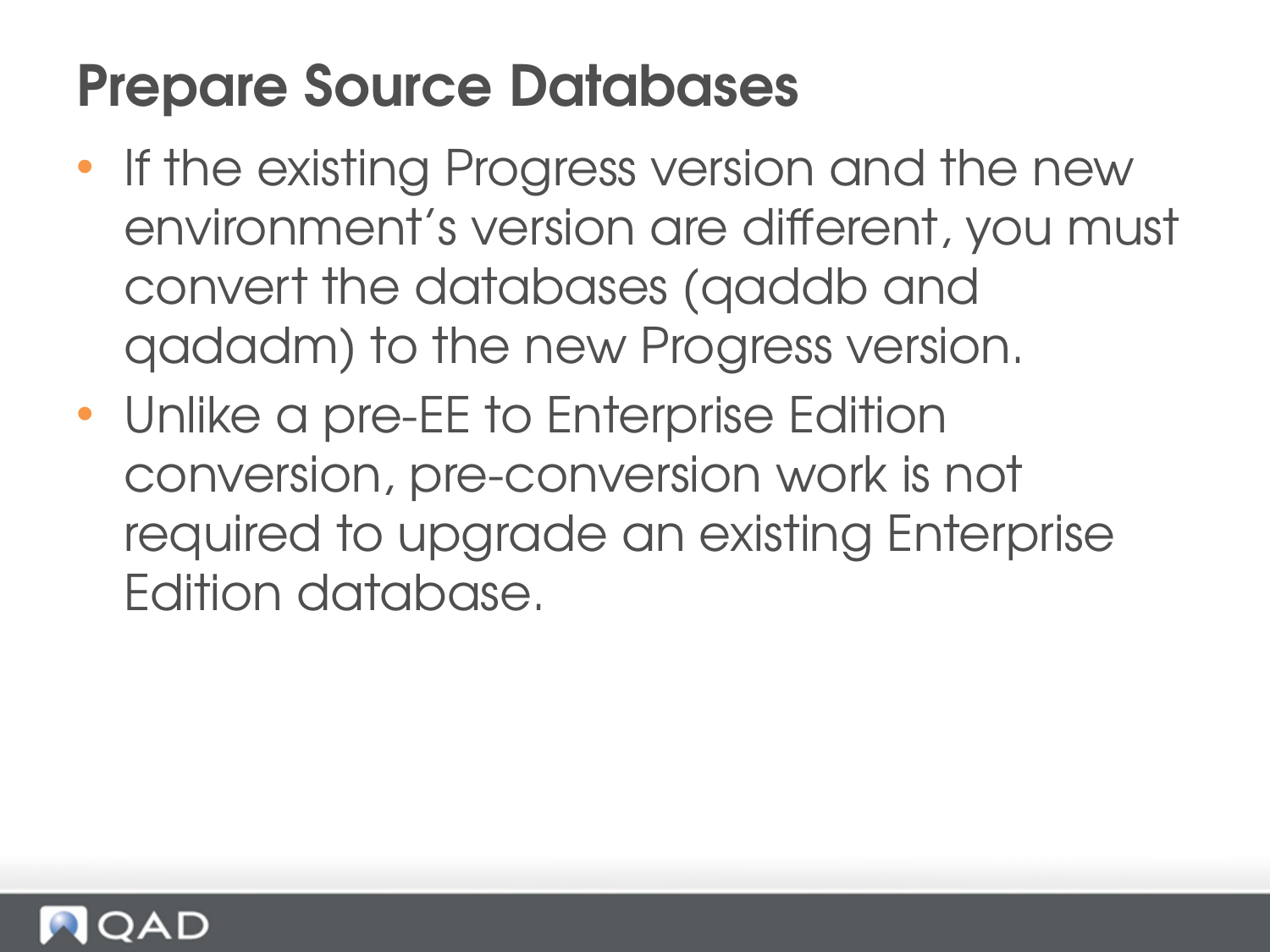

# Prepare Source Databases
If the existing Progress version and the new environment’s version are different, you must convert the databases (qaddb and qadadm) to the new Progress version.
Unlike a pre-EE to Enterprise Edition conversion, pre-conversion work is not required to upgrade an existing Enterprise Edition database.